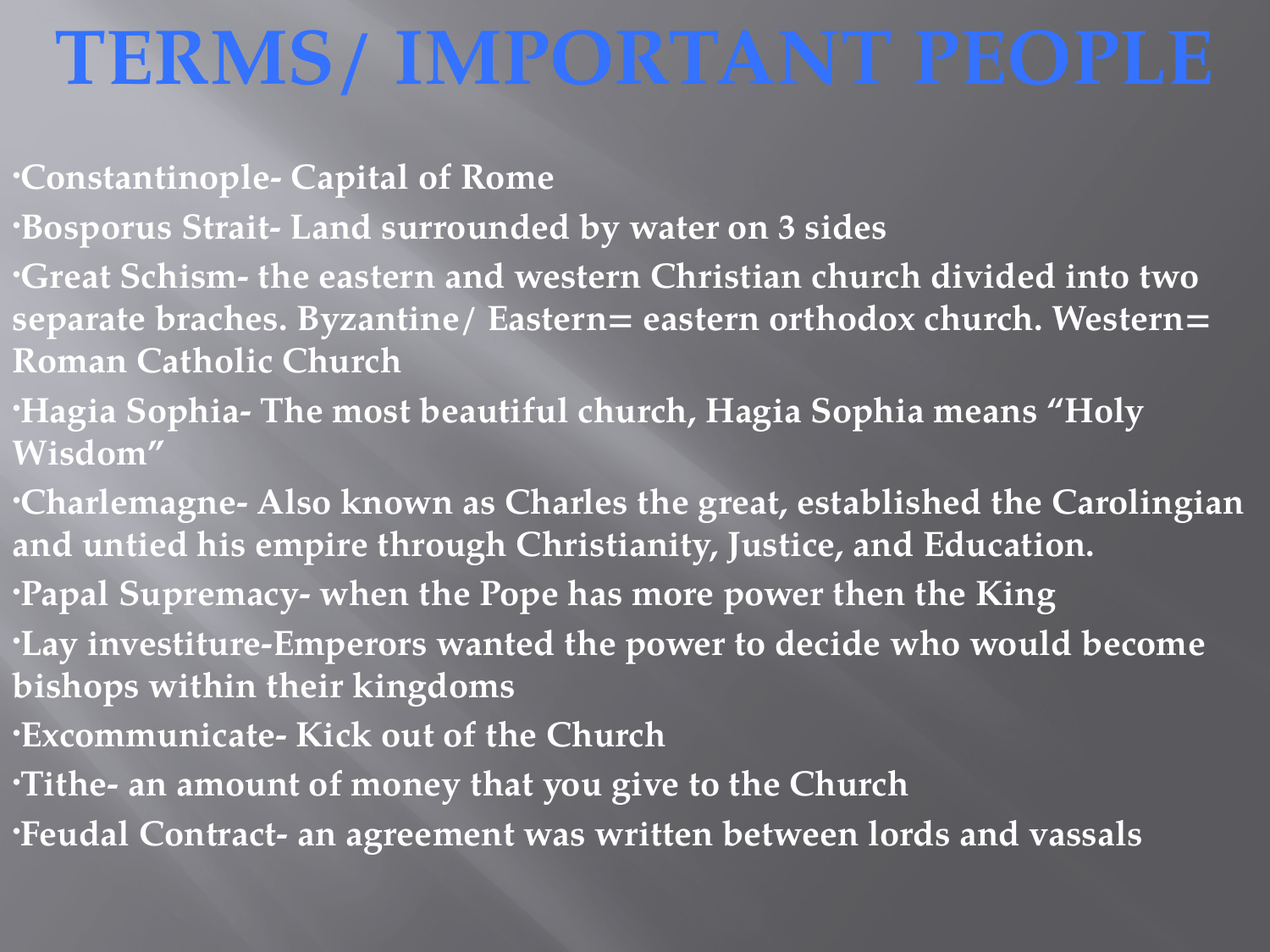

terms/ Important People
Constantinople- Capital of Rome
Bosporus Strait- Land surrounded by water on 3 sides
Great Schism- the eastern and western Christian church divided into two separate braches. Byzantine/ Eastern= eastern orthodox church. Western= Roman Catholic Church
Hagia Sophia- The most beautiful church, Hagia Sophia means “Holy Wisdom”
Charlemagne- Also known as Charles the great, established the Carolingian and untied his empire through Christianity, Justice, and Education.
Papal Supremacy- when the Pope has more power then the King
Lay investiture-Emperors wanted the power to decide who would become bishops within their kingdoms
Excommunicate- Kick out of the Church
Tithe- an amount of money that you give to the Church
Feudal Contract- an agreement was written between lords and vassals